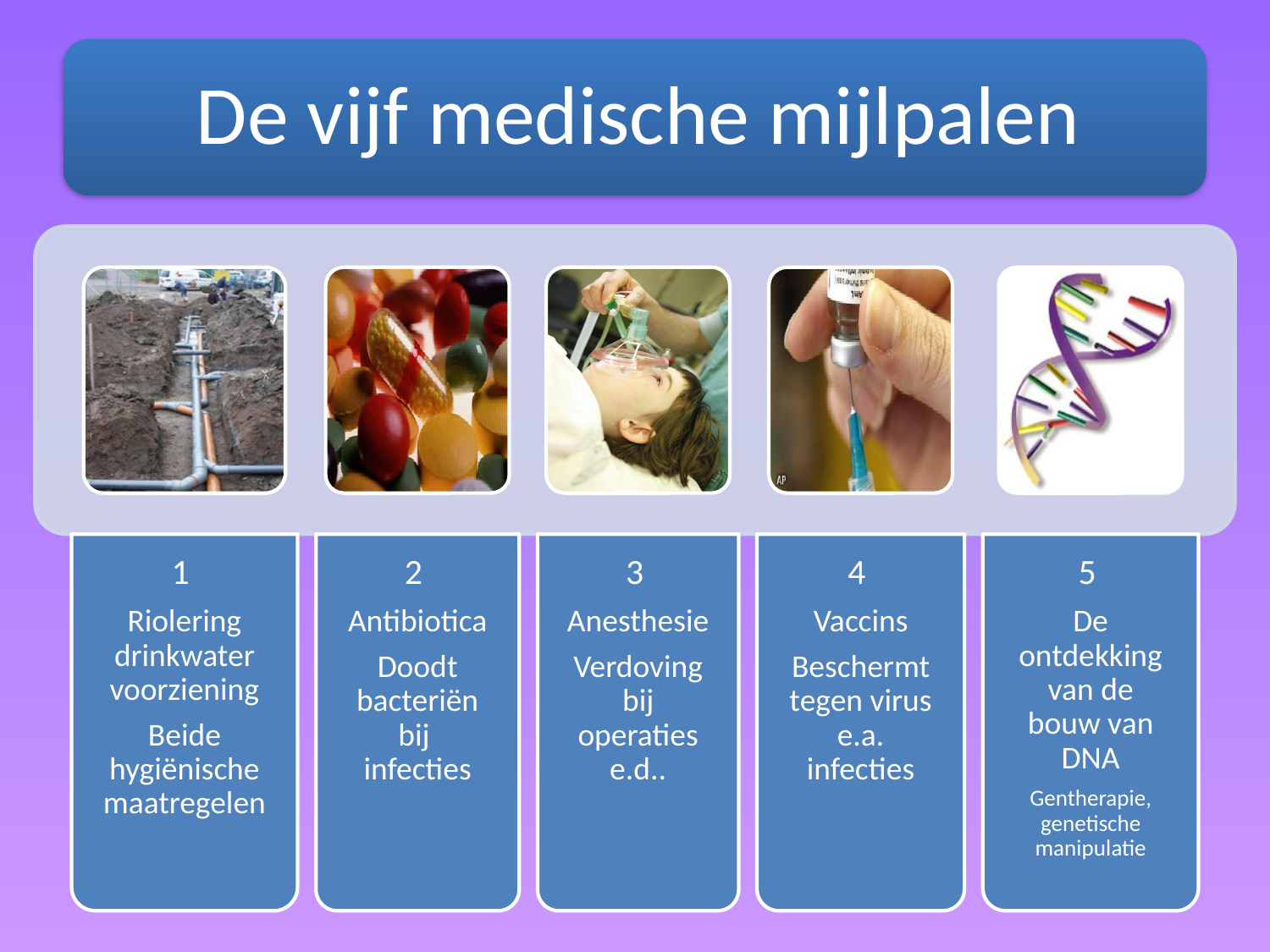

De vijf medische mijlpalen
1
Riolering drinkwater voorziening
Beide hygiënische maatregelen
2
Antibiotica
Doodt bacteriën bij  infecties
3
Anesthesie
Verdoving bij operaties e.d..
4
Vaccins
Beschermt tegen virus e.a. infecties
5
De ontdekking van de bouw van DNA
Gentherapie, genetische manipulatie